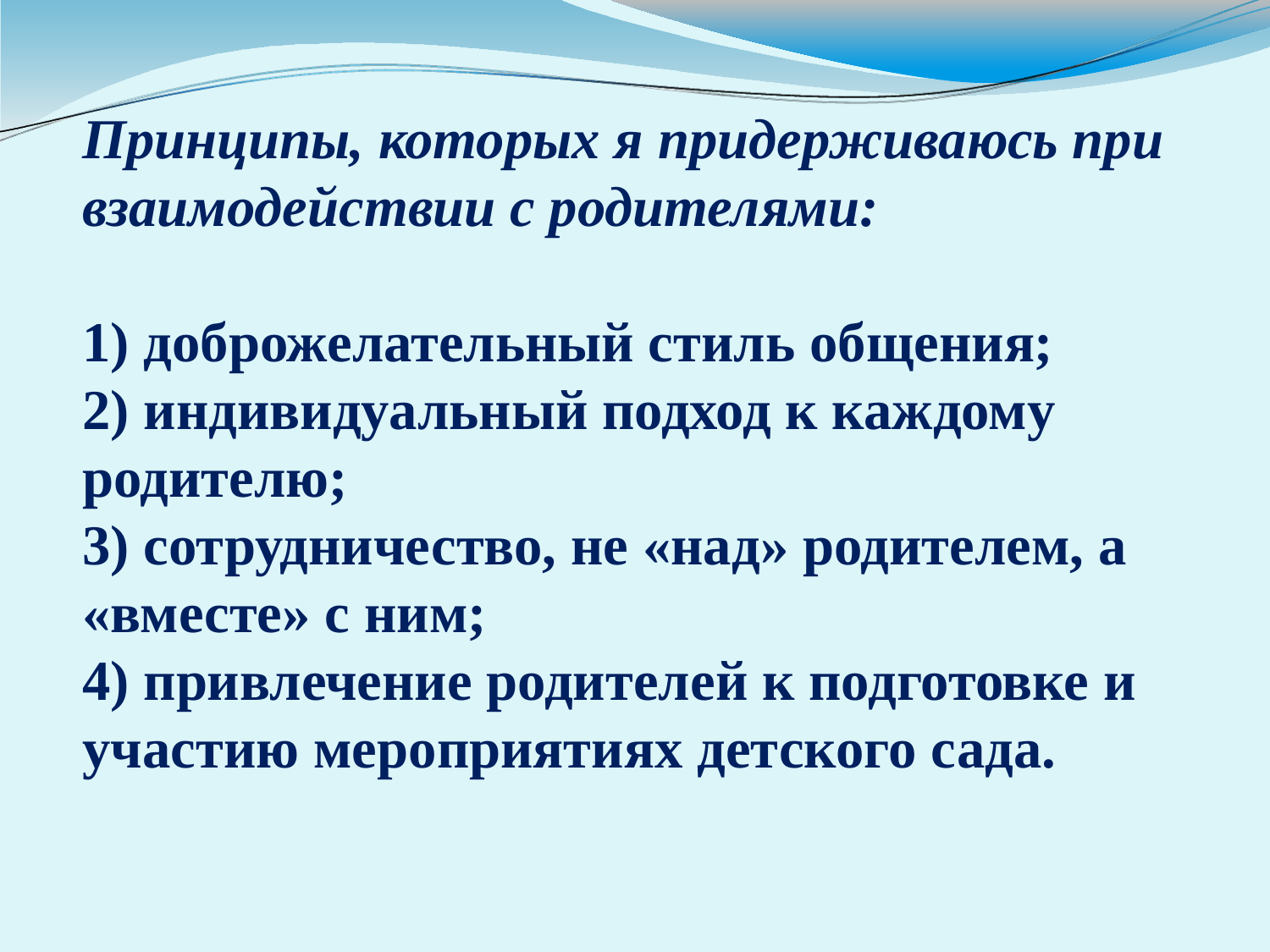

Принципы, которых я придерживаюсь при  взаимодействии с родителями:

1) доброжелательный стиль общения;
2) индивидуальный подход к каждому   родителю;
3) сотрудничество, не «над» родителем, а «вместе» с ним;
4) привлечение родителей к подготовке и участию мероприятиях детского сада.